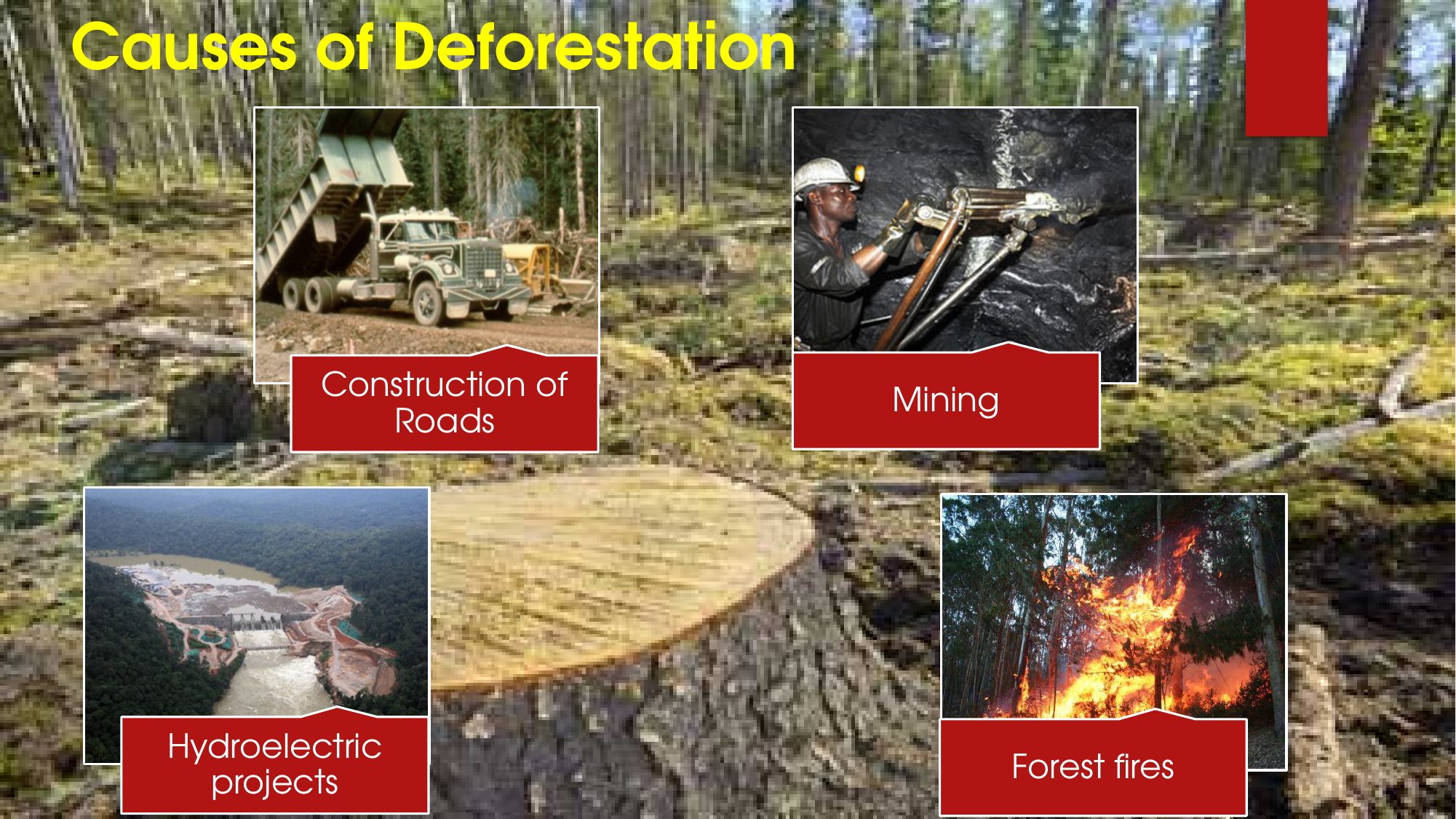

# Causes of Deforestation
Construction of Roads
Mining
Hydroelectric projects
Forest fires